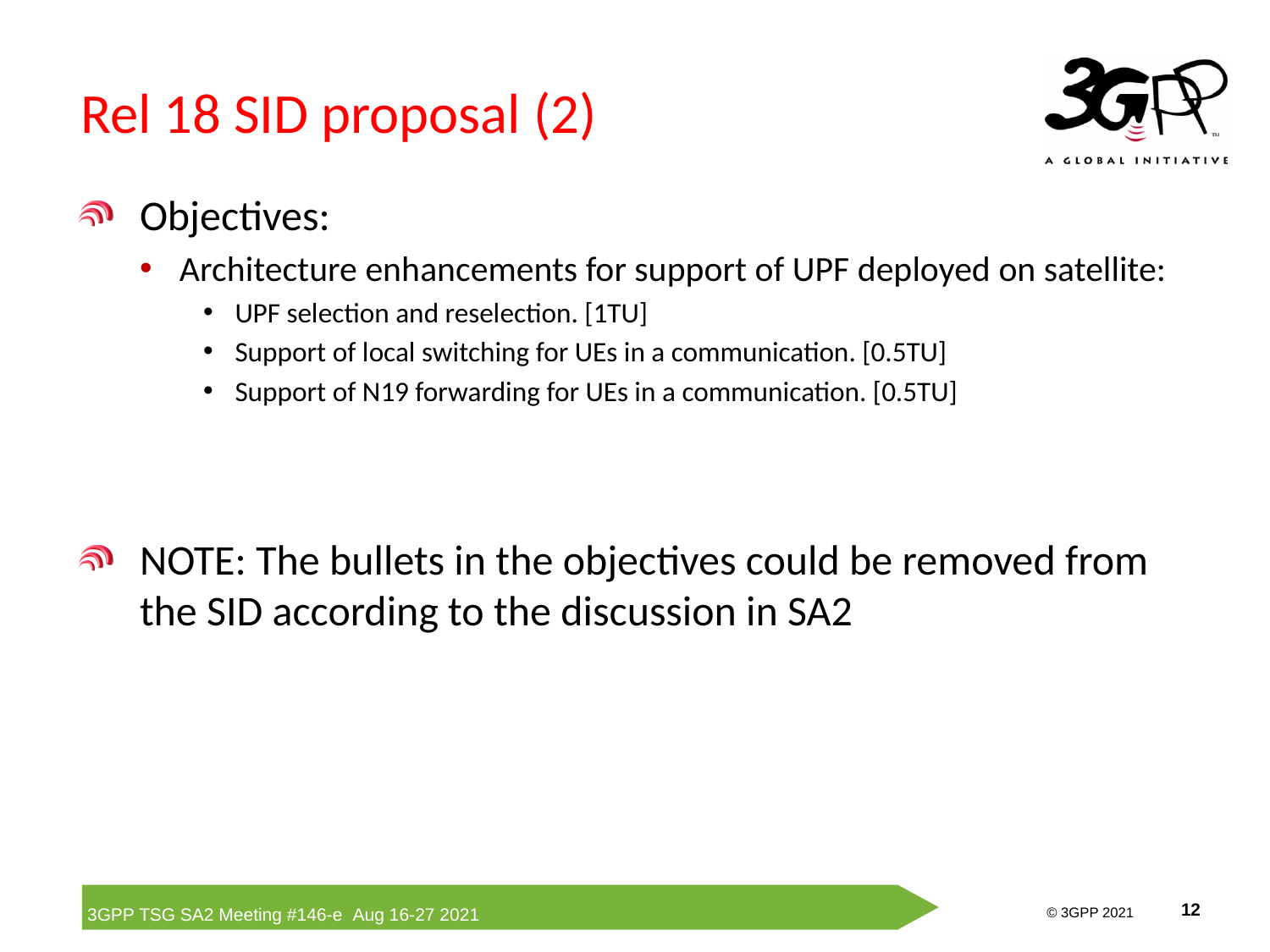

# Rel 18 SID proposal (2)
Objectives:
Architecture enhancements for support of UPF deployed on satellite:
UPF selection and reselection. [1TU]
Support of local switching for UEs in a communication. [0.5TU]
Support of N19 forwarding for UEs in a communication. [0.5TU]

NOTE: The bullets in the objectives could be removed from the SID according to the discussion in SA2